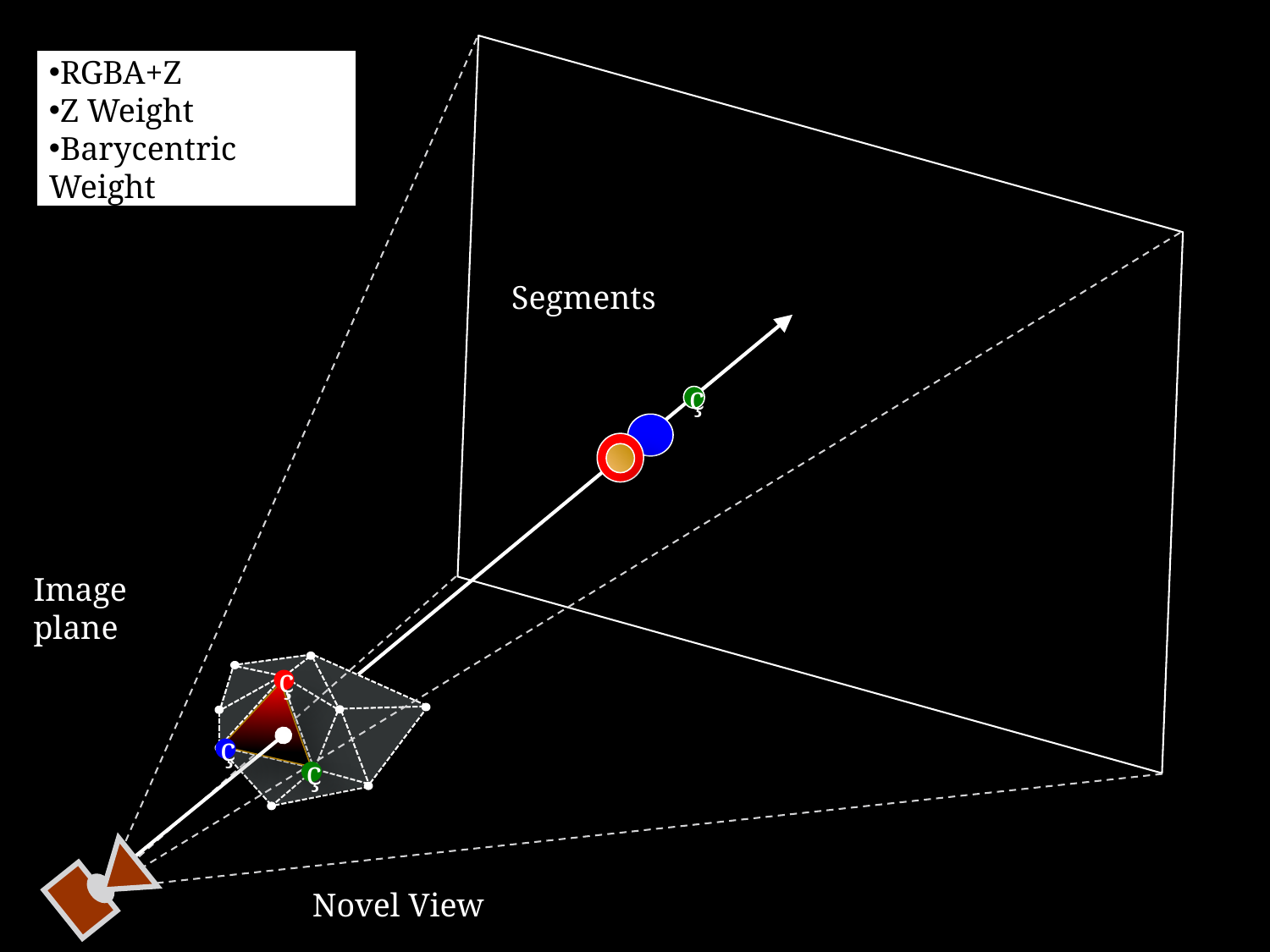

RGBA+Z
Z Weight
Barycentric Weight

Segments

ç

Image plane

ç

ç
ç

Novel View